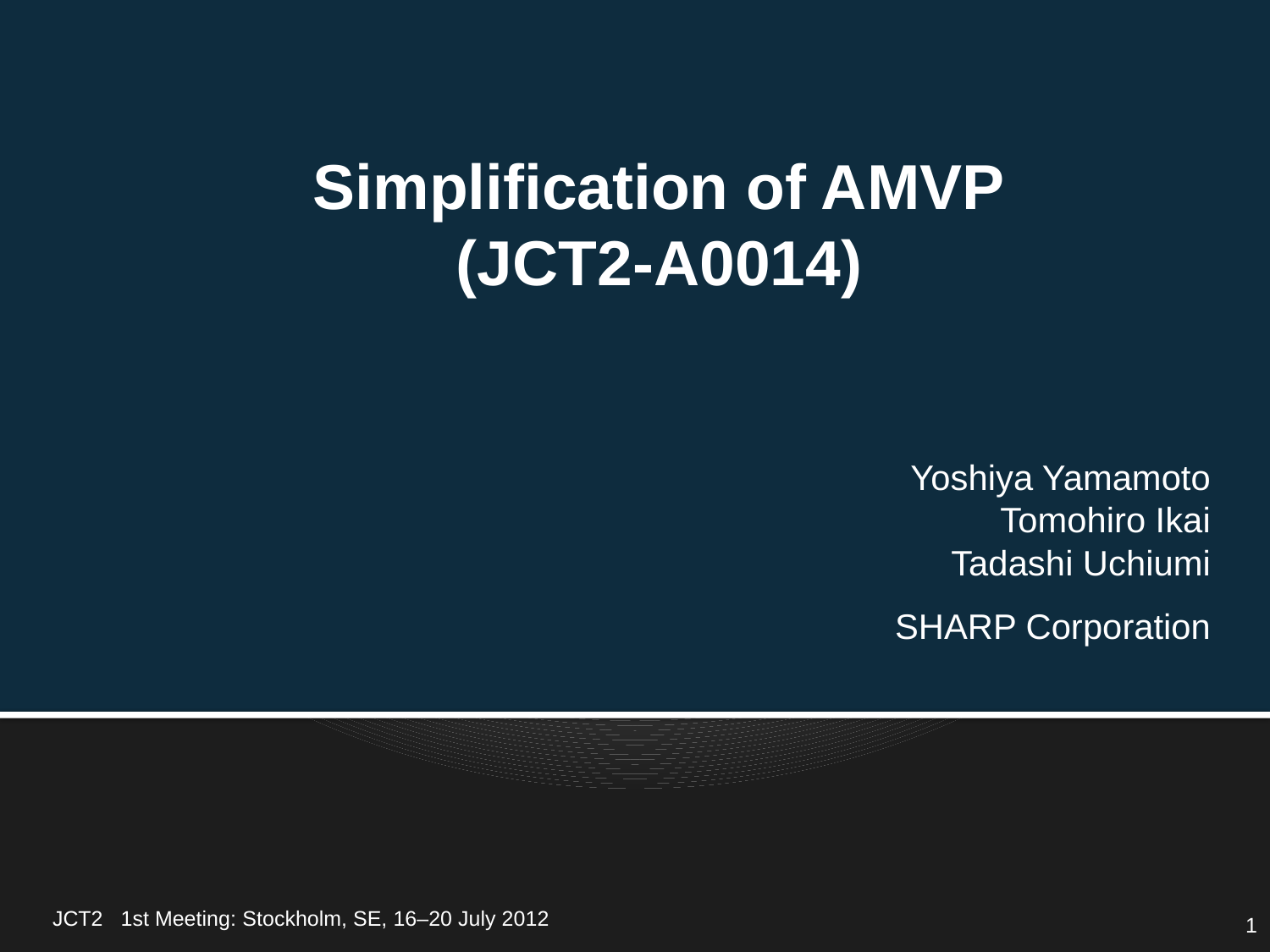

# Simplification of AMVP (JCT2-A0014)
Yoshiya Yamamoto
Tomohiro Ikai
Tadashi Uchiumi
SHARP Corporation
JCT2   1st Meeting: Stockholm, SE, 16–20 July 2012
1